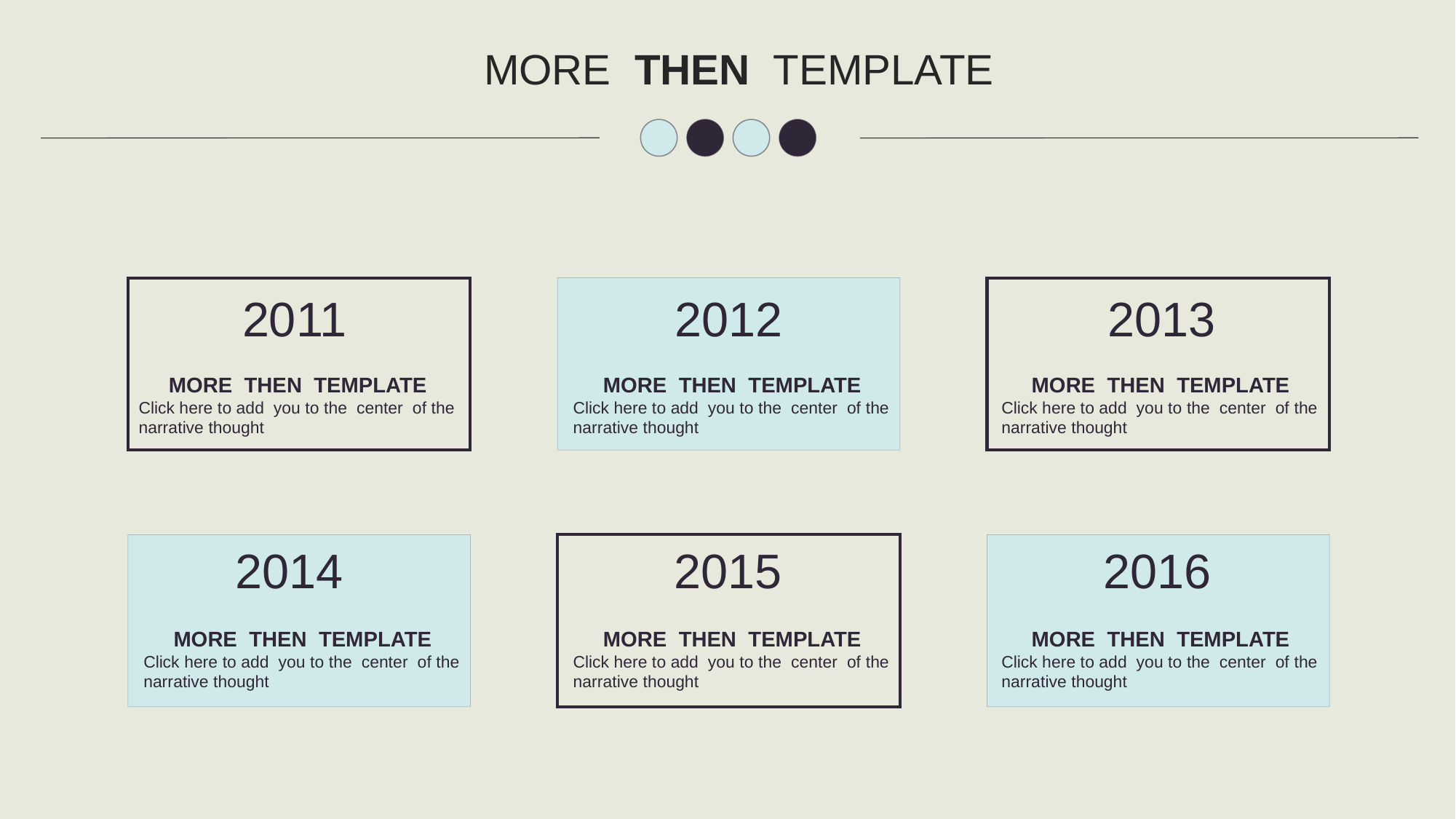

MORE  THEN  TEMPLATE

2011
2012
2013
     MORE  THEN  TEMPLATE
Click here to add  you to the  center  of the
narrative thought
     MORE  THEN  TEMPLATE
Click here to add  you to the  center  of the
narrative thought
     MORE  THEN  TEMPLATE
Click here to add  you to the  center  of the
narrative thought

2014

2015
2016
     MORE  THEN  TEMPLATE
Click here to add  you to the  center  of the
narrative thought
     MORE  THEN  TEMPLATE
Click here to add  you to the  center  of the
narrative thought
     MORE  THEN  TEMPLATE
Click here to add  you to the  center  of the
narrative thought